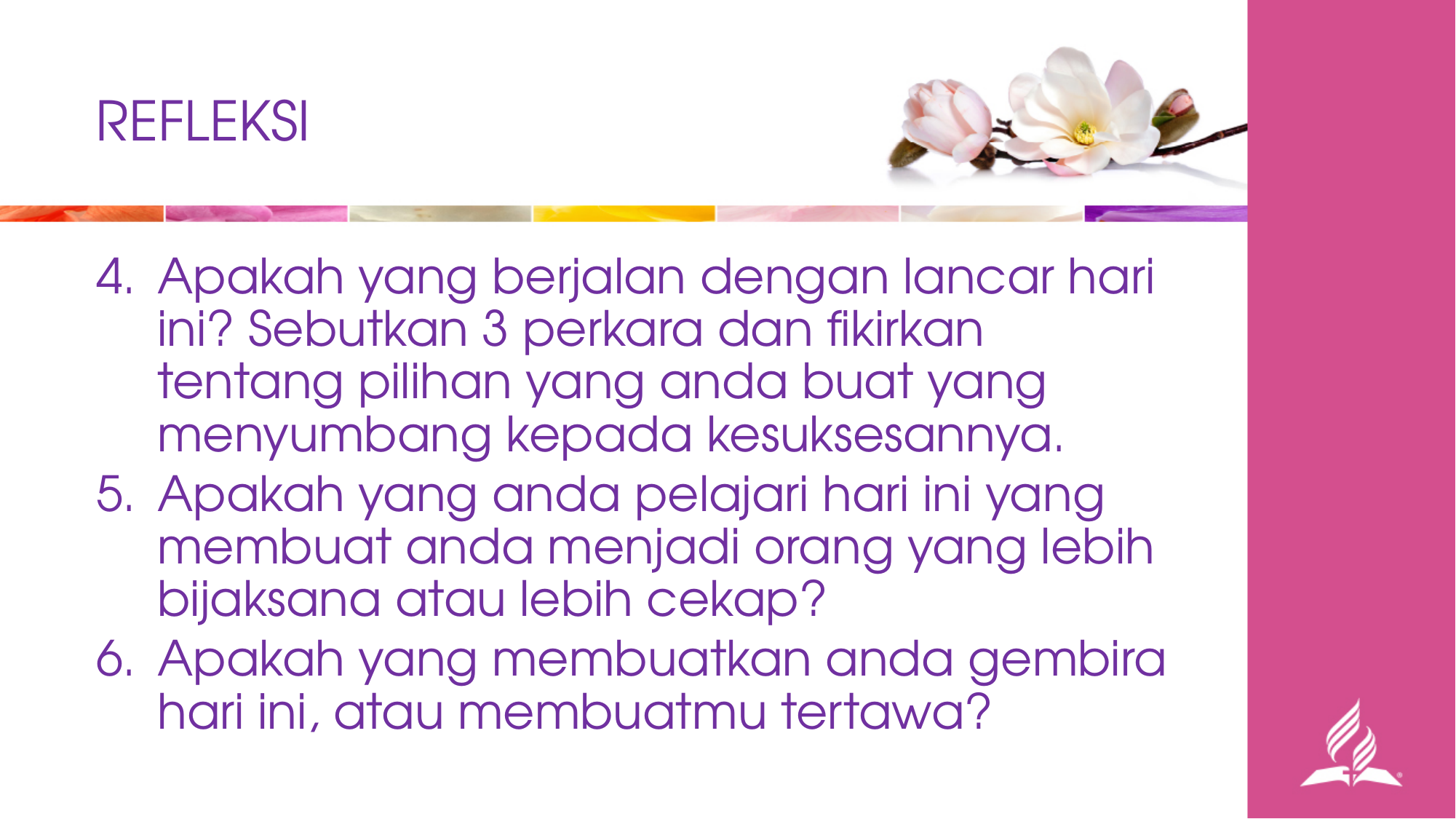

REFLEKSI
Apakah yang berjalan dengan lancar hari ini? Sebutkan 3 perkara dan fikirkan tentang pilihan yang anda buat yang menyumbang kepada kesuksesannya.
Apakah yang anda pelajari hari ini yang membuat anda menjadi orang yang lebih bijaksana atau lebih cekap?
Apakah yang membuatkan anda gembira hari ini, atau membuatmu tertawa?